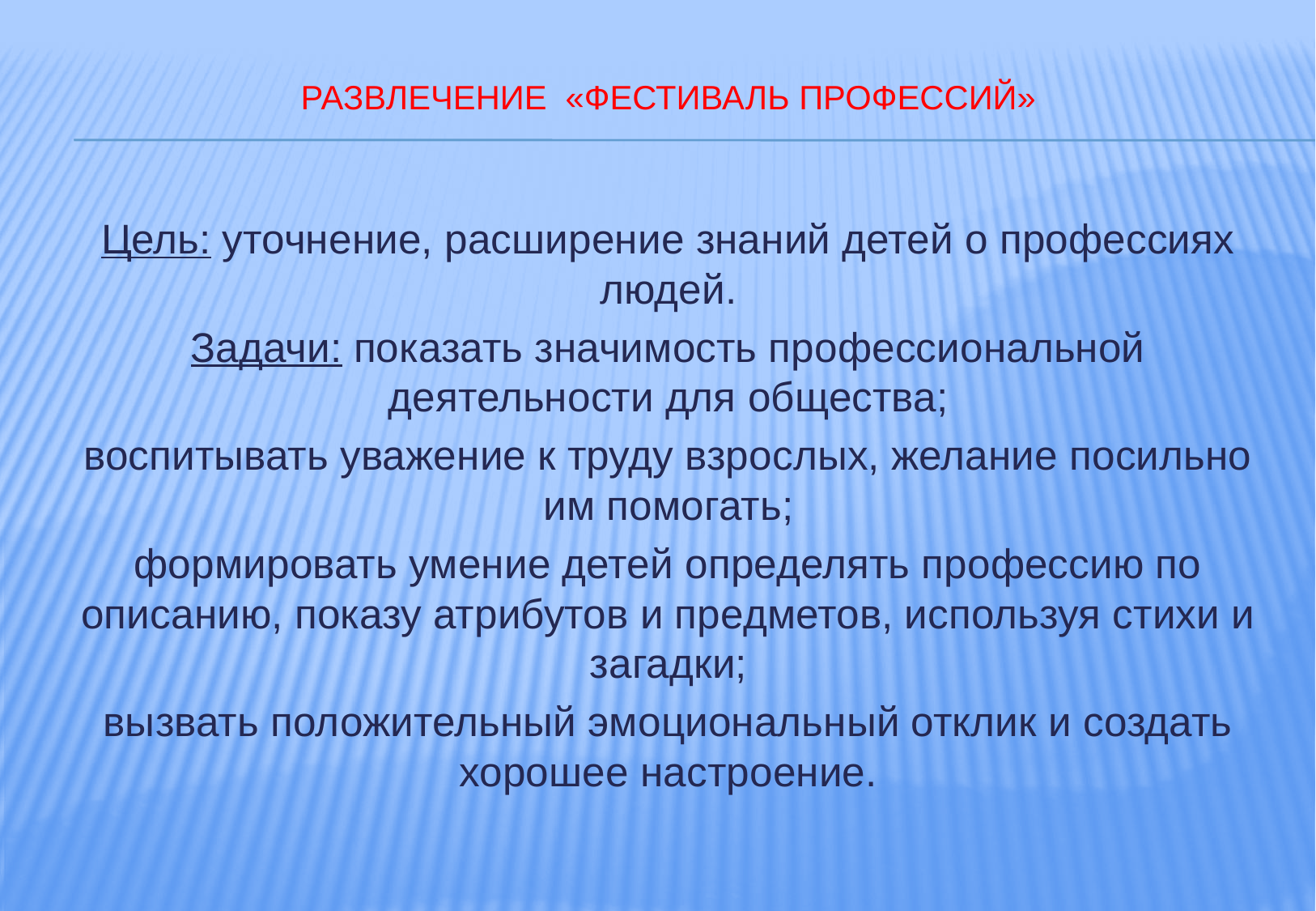

# Развлечение  «Фестиваль профессий»
Цель: уточнение, расширение знаний детей о профессиях людей.
Задачи: показать значимость профессиональной деятельности для общества;
воспитывать уважение к труду взрослых, желание посильно им помогать;
формировать умение детей определять профессию по описанию, показу атрибутов и предметов, используя стихи и загадки;
вызвать положительный эмоциональный отклик и создать хорошее настроение.